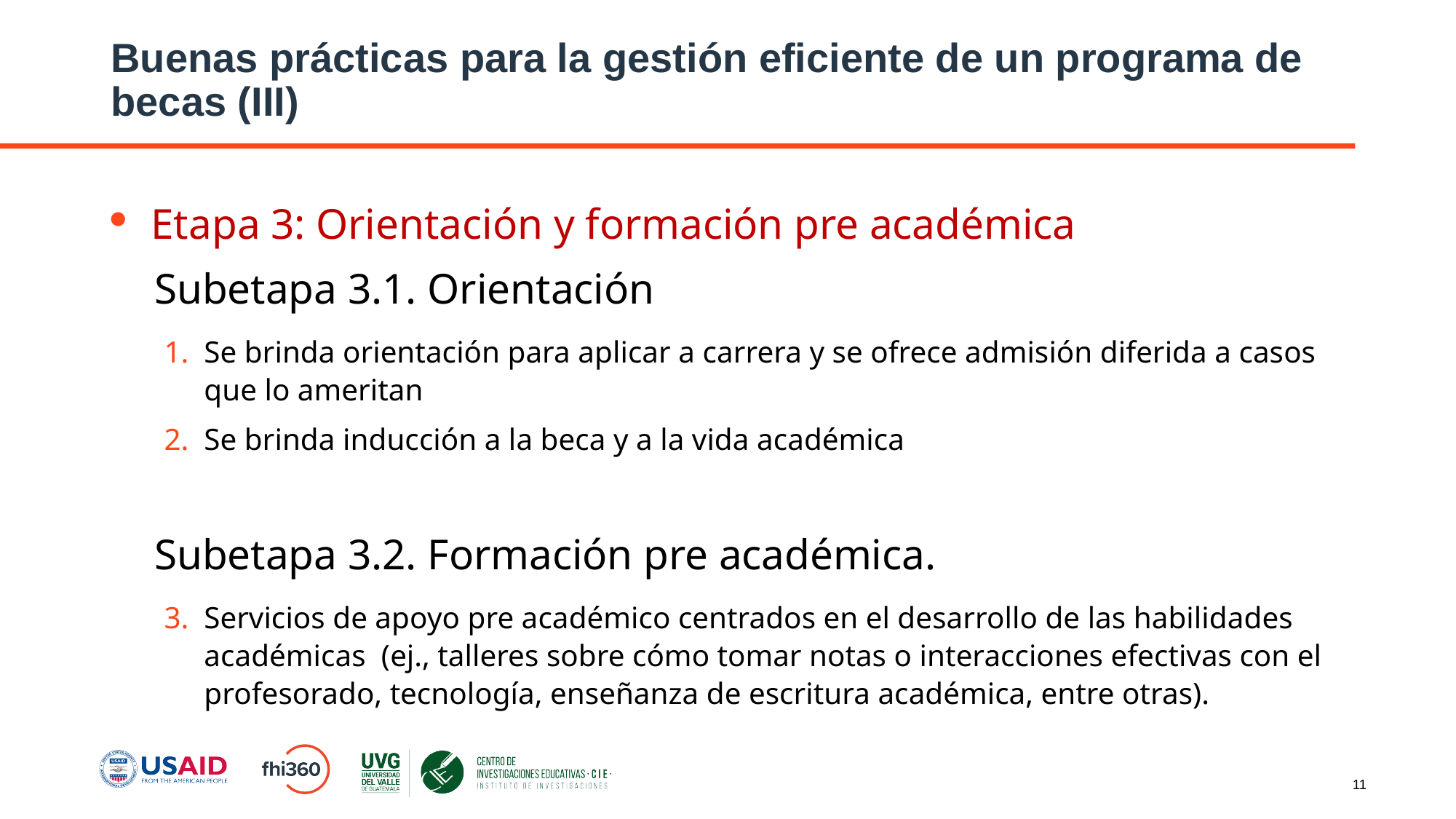

# Buenas prácticas para la gestión eficiente de un programa de becas (III)
Etapa 3: Orientación y formación pre académica
    Subetapa 3.1. Orientación
Se brinda orientación para aplicar a carrera y se ofrece admisión diferida a casos que lo ameritan
Se brinda inducción a la beca y a la vida académica

    Subetapa 3.2. Formación pre académica.
Servicios de apoyo pre académico centrados en el desarrollo de las habilidades académicas  (ej., talleres sobre cómo tomar notas o interacciones efectivas con el profesorado, tecnología, enseñanza de escritura académica, entre otras).